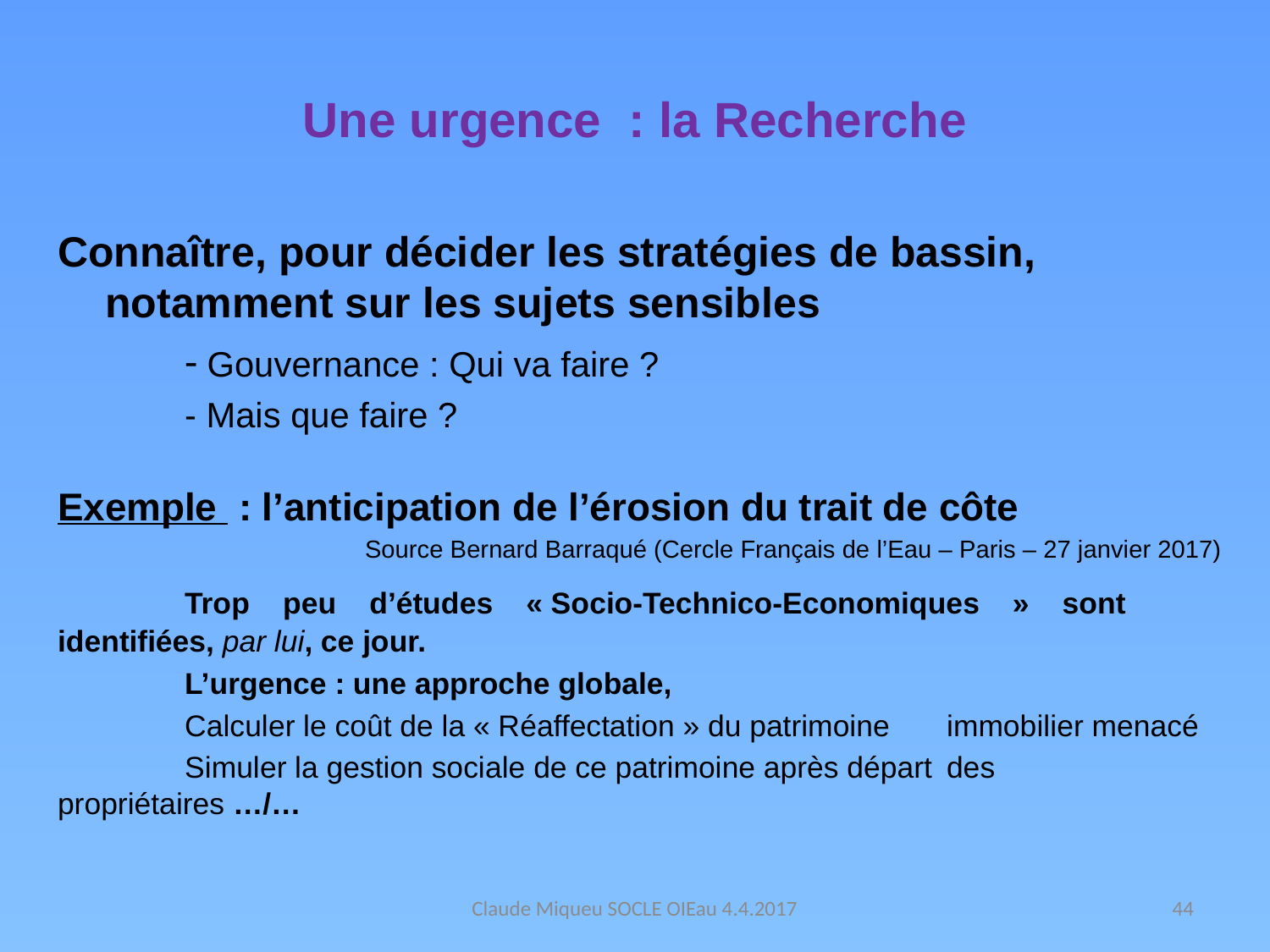

# Une urgence  : la Recherche
Connaître, pour décider les stratégies de bassin, notamment sur les sujets sensibles
	- Gouvernance : Qui va faire ?
	- Mais que faire ?

Exemple  : l’anticipation de l’érosion du trait de côte
Source Bernard Barraqué (Cercle Français de l’Eau – Paris – 27 janvier 2017)
	Trop peu d’études « Socio-Technico-Economiques » sont 	identifiées, par lui, ce jour.
	L’urgence : une approche globale,
	Calculer le coût de la « Réaffectation » du patrimoine 	immobilier menacé
	Simuler la gestion sociale de ce patrimoine après départ 	des 	propriétaires …/…
Claude Miqueu SOCLE OIEau 4.4.2017
44